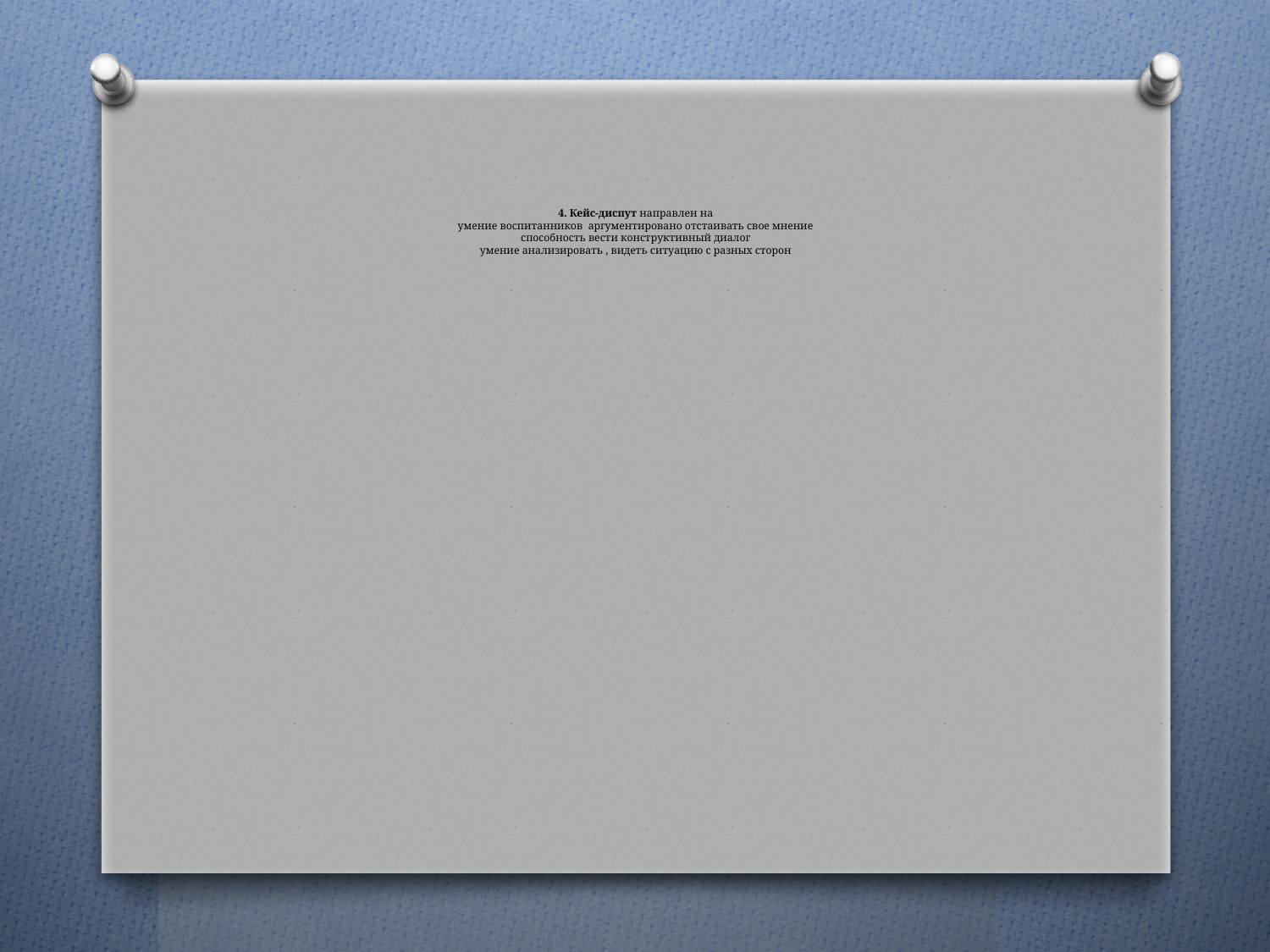

# 4. Кейс-диспут направлен на умение воспитанников  аргументировано отстаивать свое мнение способность вести конструктивный диалог умение анализировать , видеть ситуацию с разных сторон